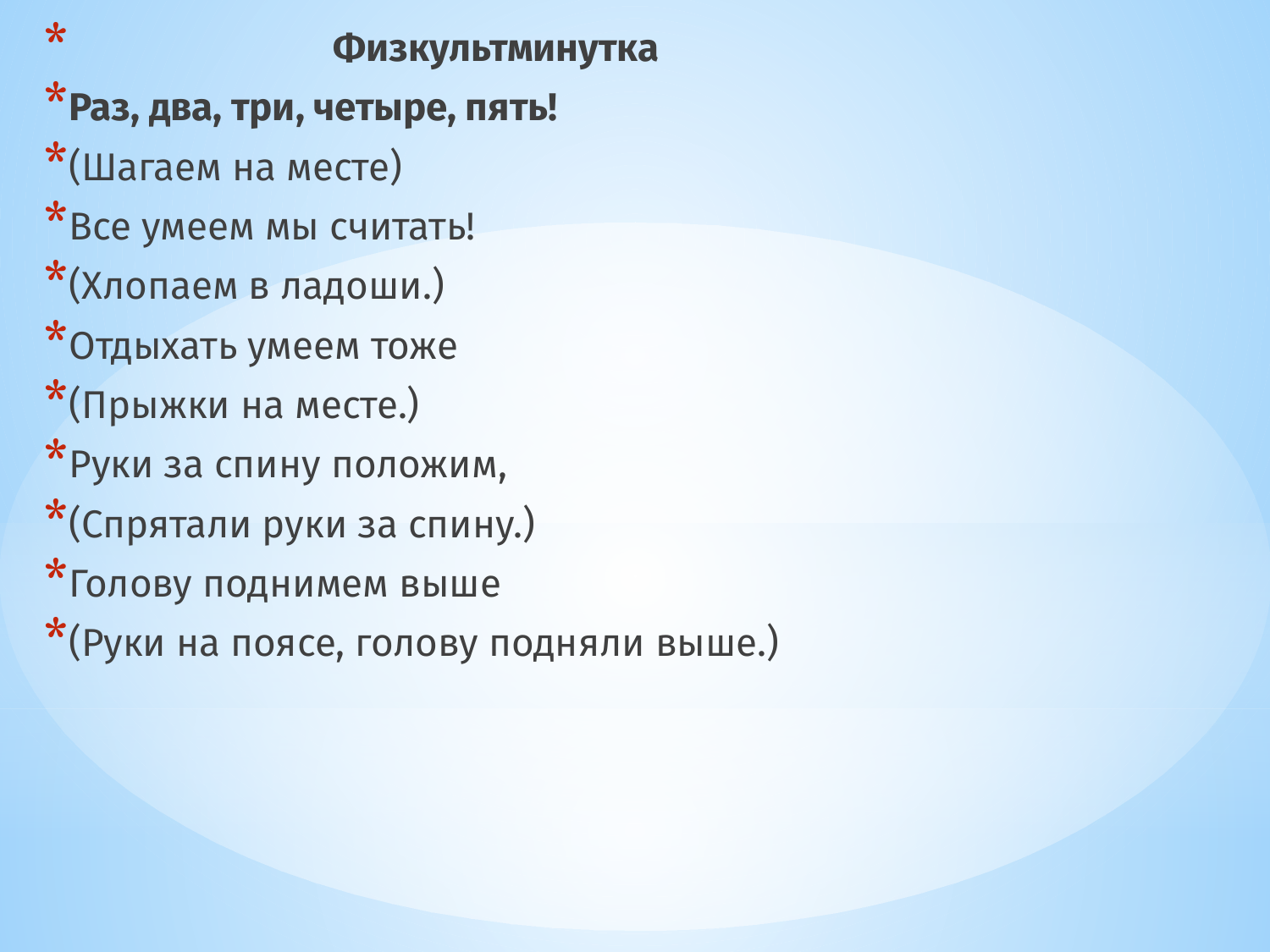

Физкультминутка
Раз, два, три, четыре, пять!
(Шагаем на месте)
Все умеем мы считать!
(Хлопаем в ладоши.)
Отдыхать умеем тоже
(Прыжки на месте.)
Руки за спину положим,
(Спрятали руки за спину.)
Голову поднимем выше
(Руки на поясе, голову подняли выше.)
#